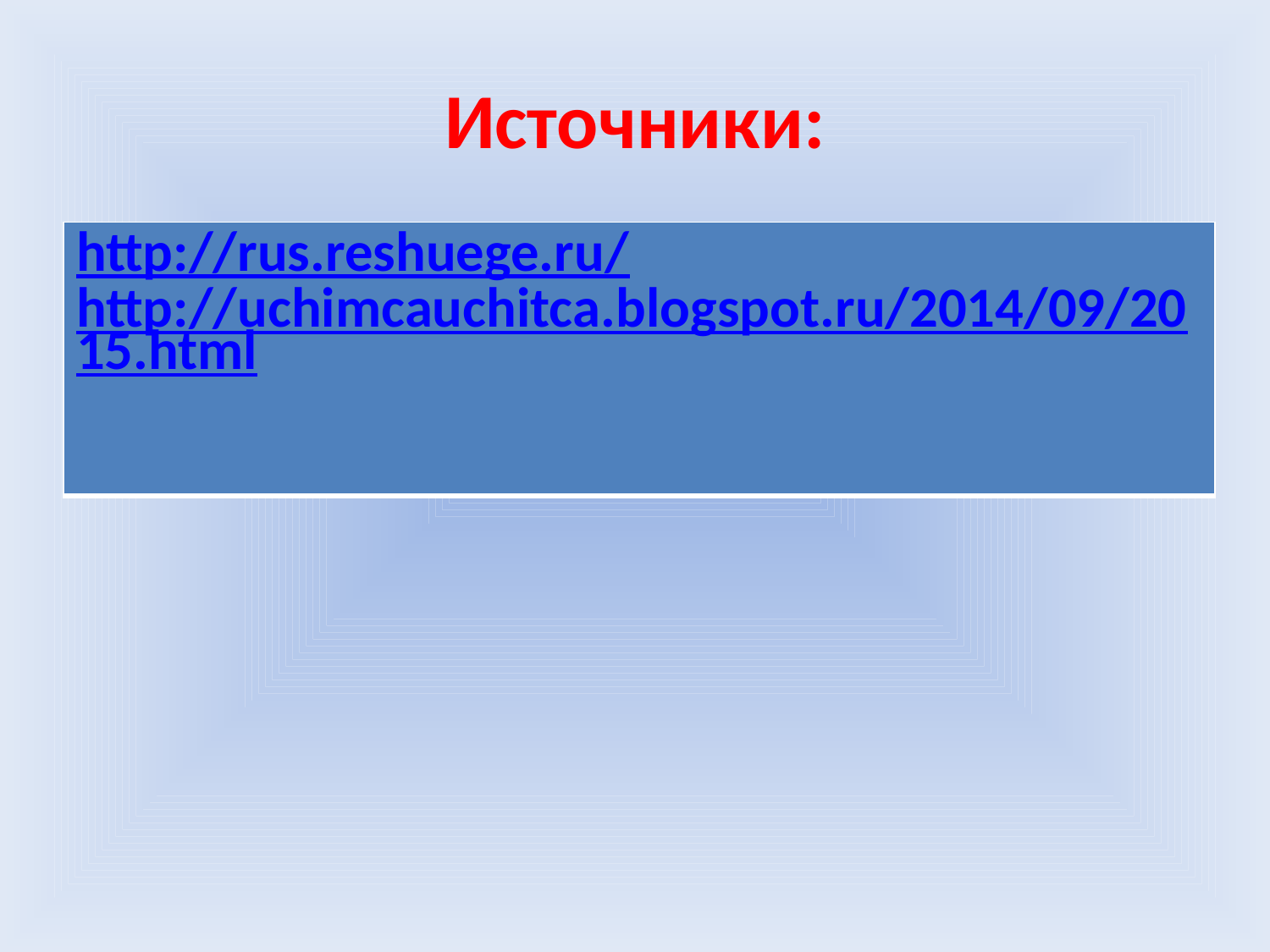

# Источники:
| http://rus.reshuege.ru/ http://uchimcauchitca.blogspot.ru/2014/09/2015.html |
| --- |